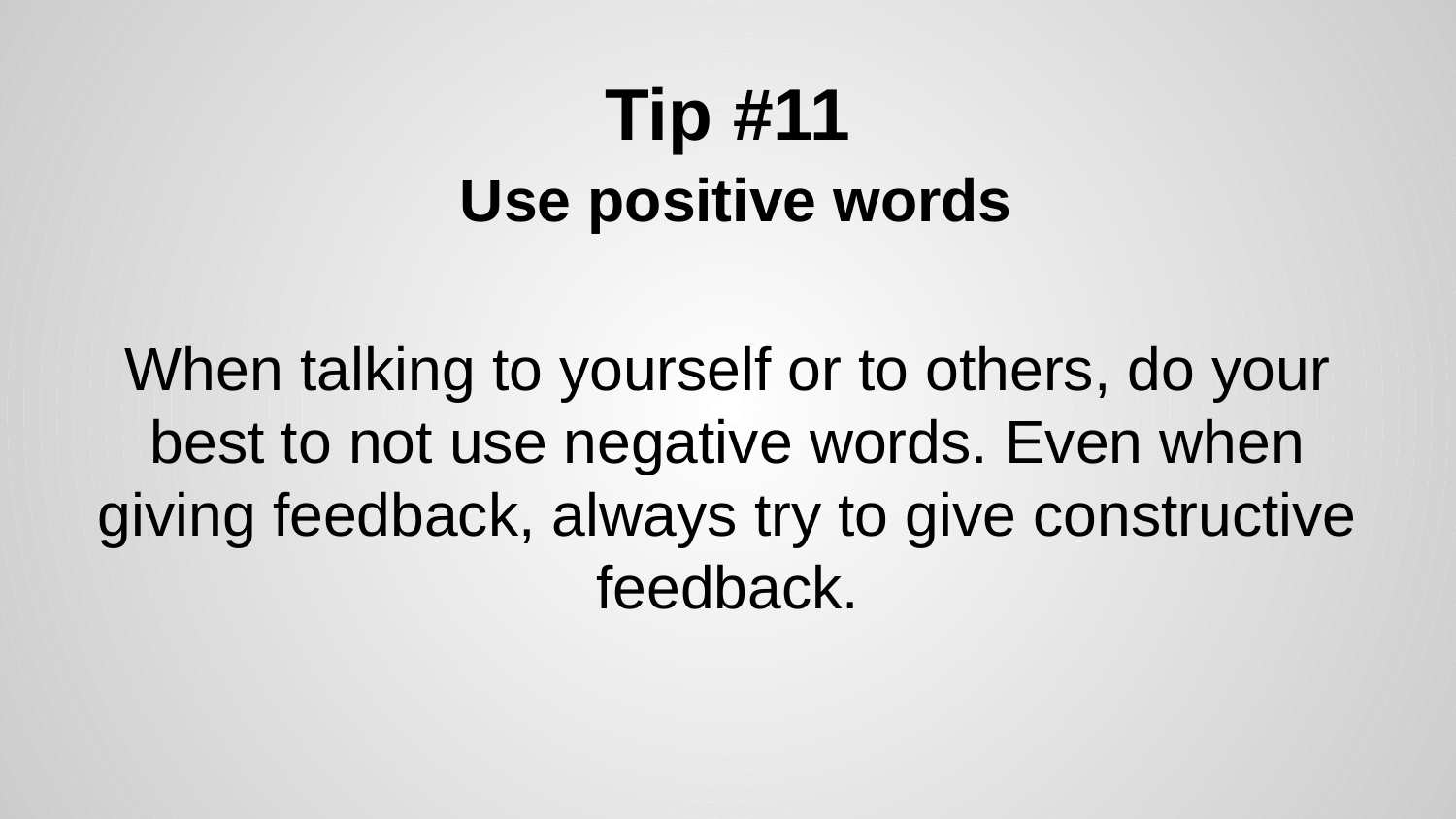

# Tip #11

 Use positive words

When talking to yourself or to others, do your best to not use negative words. Even when giving feedback, always try to give constructive feedback.